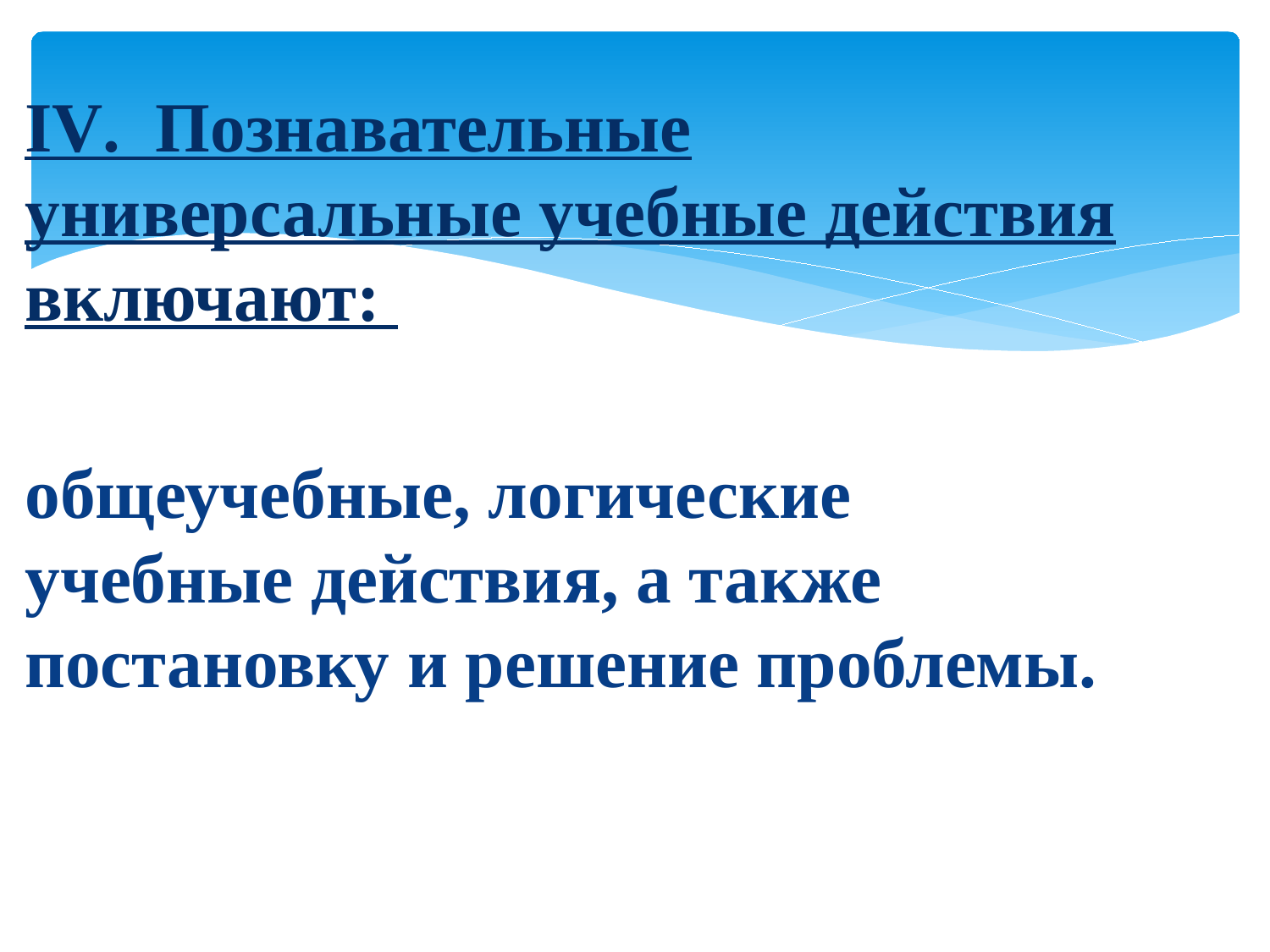

IV.  Познавательные универсальные учебные действия включают:

общеучебные, логические учебные действия, а также постановку и решение проблемы.